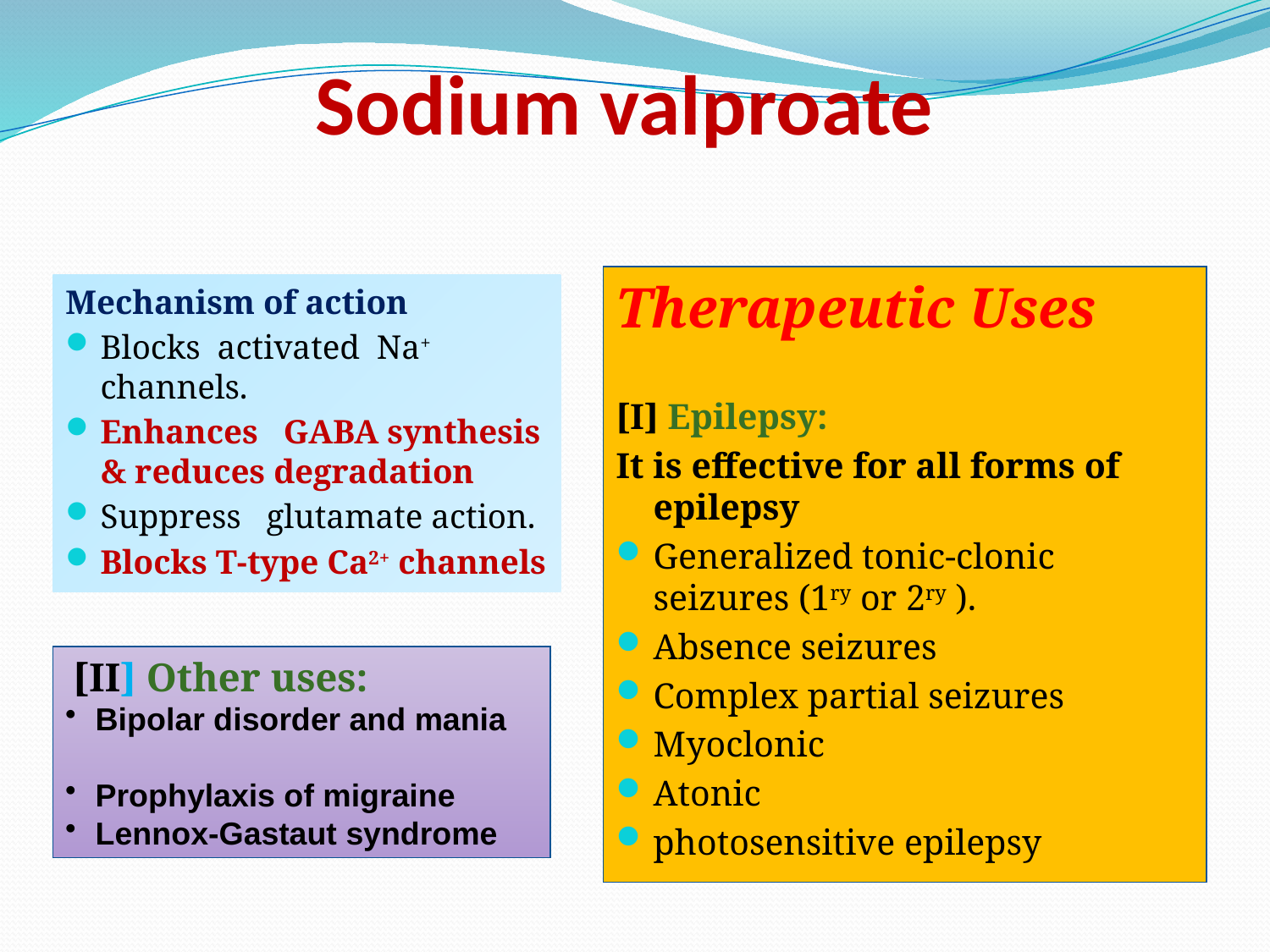

# Sodium valproate
Therapeutic Uses

[I] Epilepsy:
It is effective for all forms of epilepsy
Generalized tonic-clonic seizures (1ry or 2ry ).
Absence seizures
Complex partial seizures
Myoclonic
Atonic
photosensitive epilepsy

Mechanism of action
Blocks  activated  Na+ channels.
Enhances   GABA synthesis & reduces degradation
Suppress   glutamate action.
Blocks T-type Ca2+ channels

 [II] Other uses:
Bipolar disorder and mania

Prophylaxis of migraine
Lennox-Gastaut syndrome